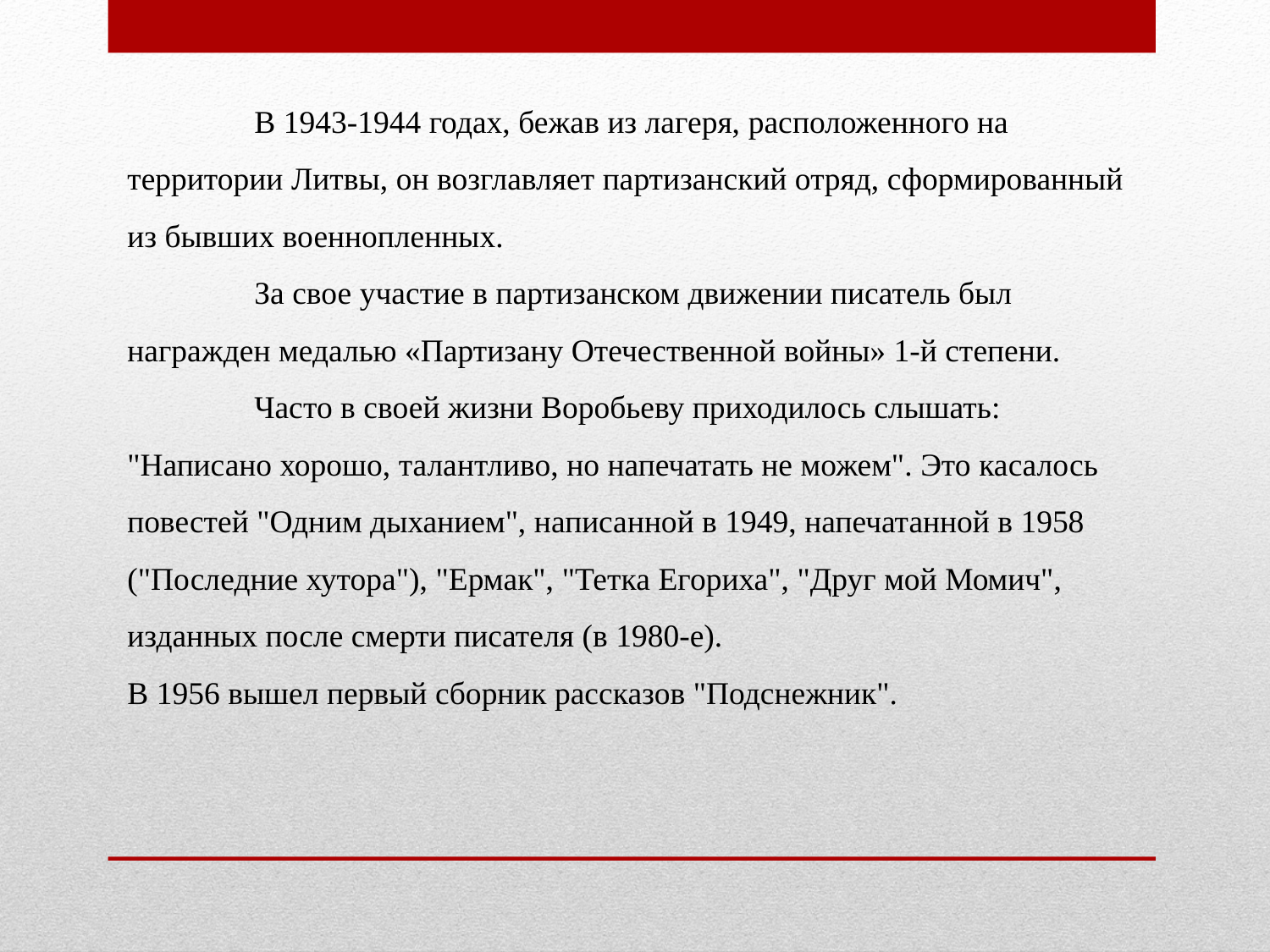

В 1943-1944 годах, бежав из лагеря, расположенного на территории Литвы, он возглавляет партизанский отряд, сформированный из бывших военнопленных.
	За свое участие в партизанском движении писатель был награжден медалью «Партизану Отечественной войны» 1-й степени.
 	Часто в своей жизни Воробьеву приходилось слышать: "Написано хорошо, талантливо, но напечатать не можем". Это касалось повестей "Одним дыханием", написанной в 1949, напечатанной в 1958 ("Последние хутора"), "Ермак", "Тетка Егориха", "Друг мой Момич", изданных после смерти писателя (в 1980-е).
В 1956 вышел первый сборник рассказов "Подснежник".